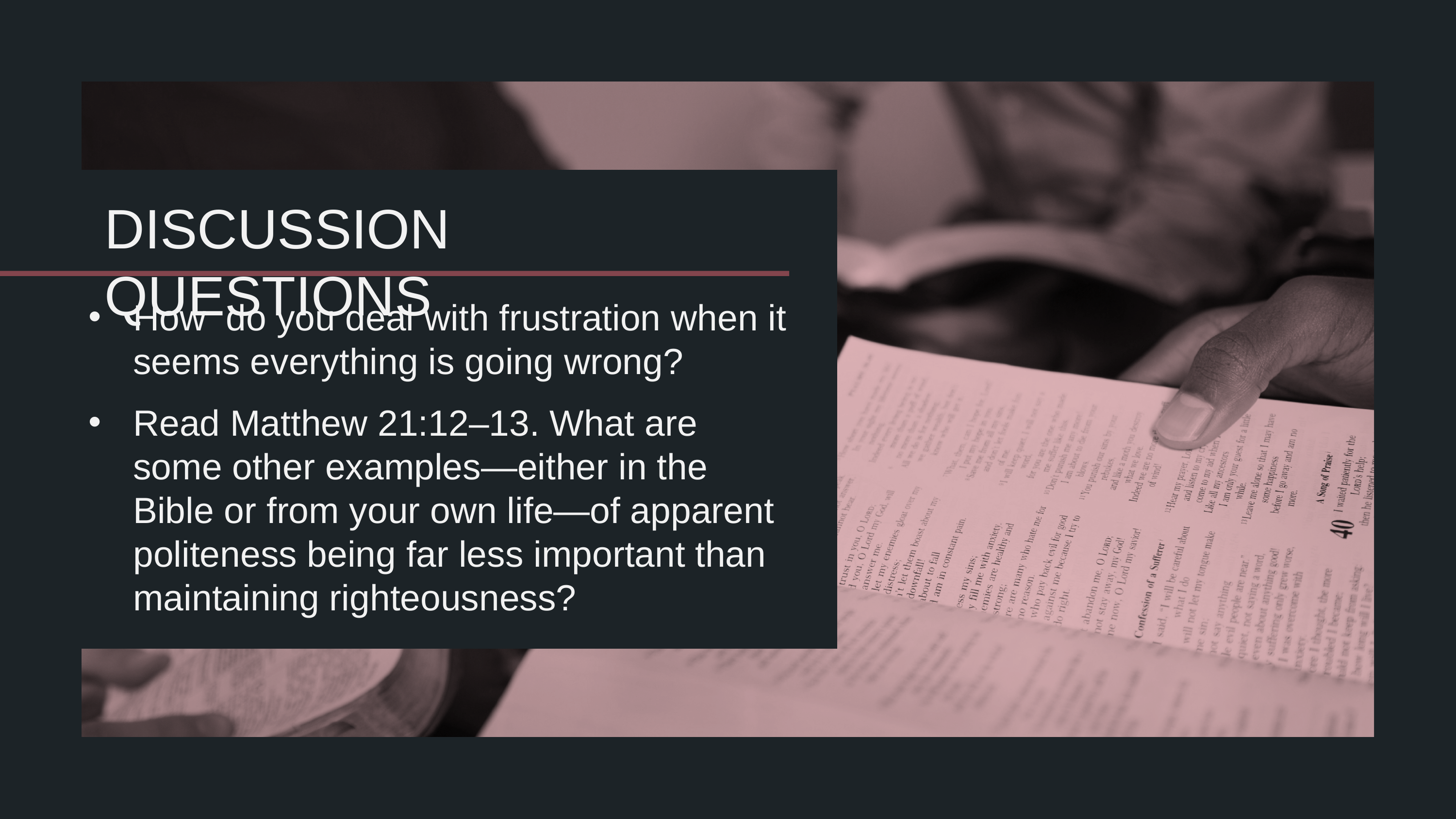

How  do you deal with frustration when it seems everything is going wrong?
Read Matthew 21:12–13. What are some other examples—either in the Bible or from your own life—of apparent politeness being far less important than maintaining righteousness?